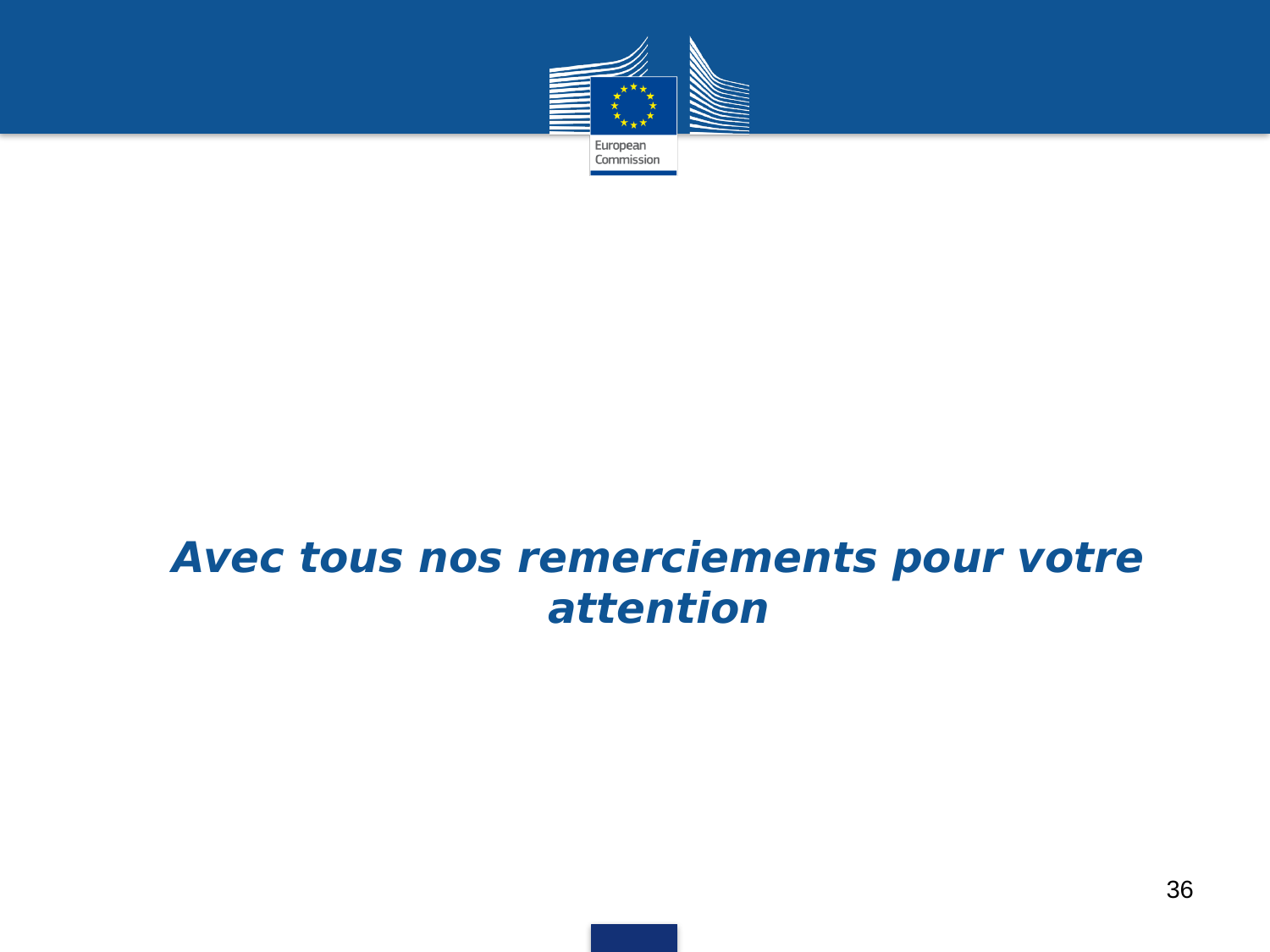

Avec tous nos remerciements pour votre attention
36